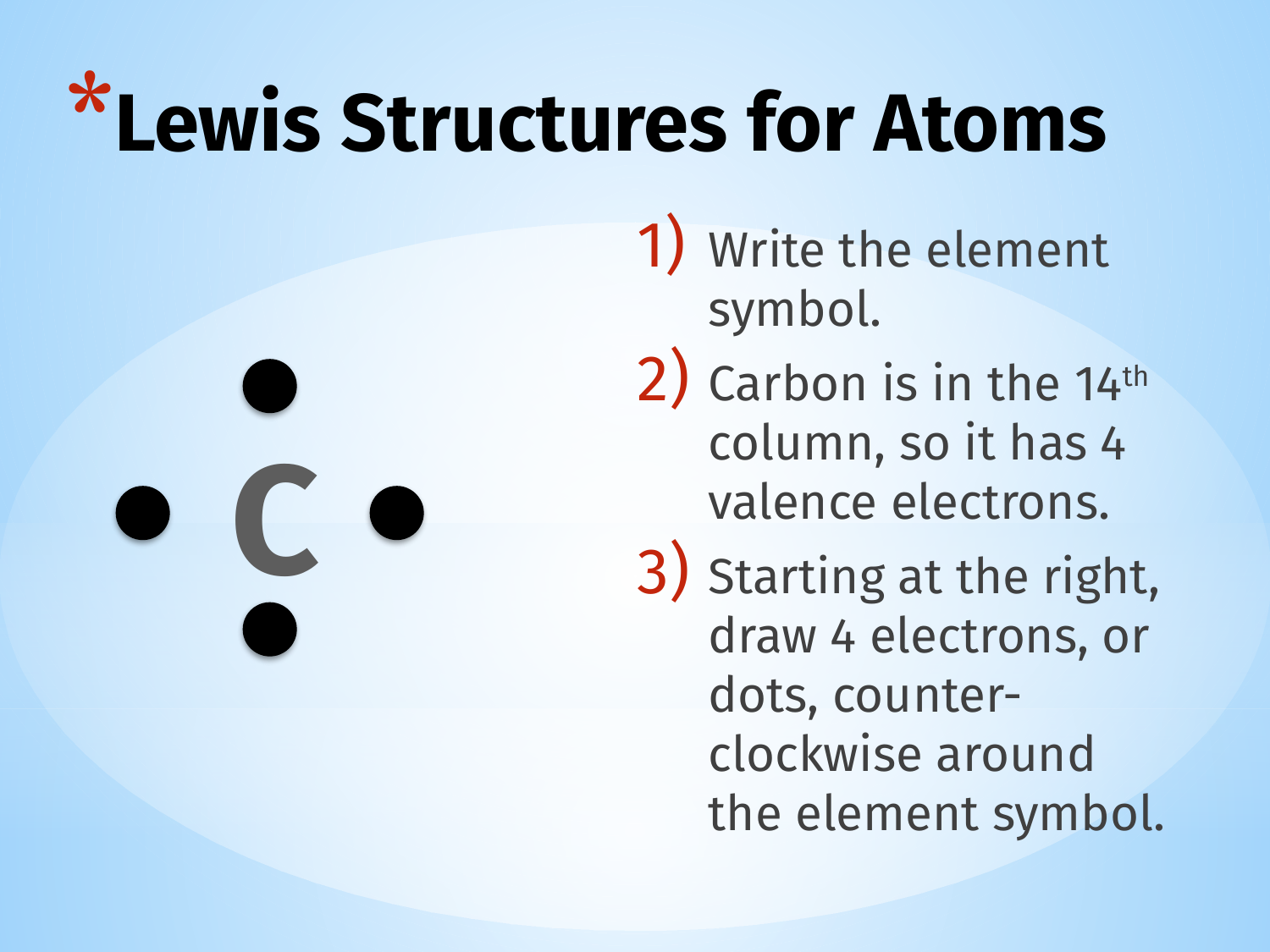

# Lewis Structures for Atoms
Write the element symbol.
Carbon is in the 14th column, so it has 4 valence electrons.
Starting at the right, draw 4 electrons, or dots, counter-clockwise around the element symbol.

C